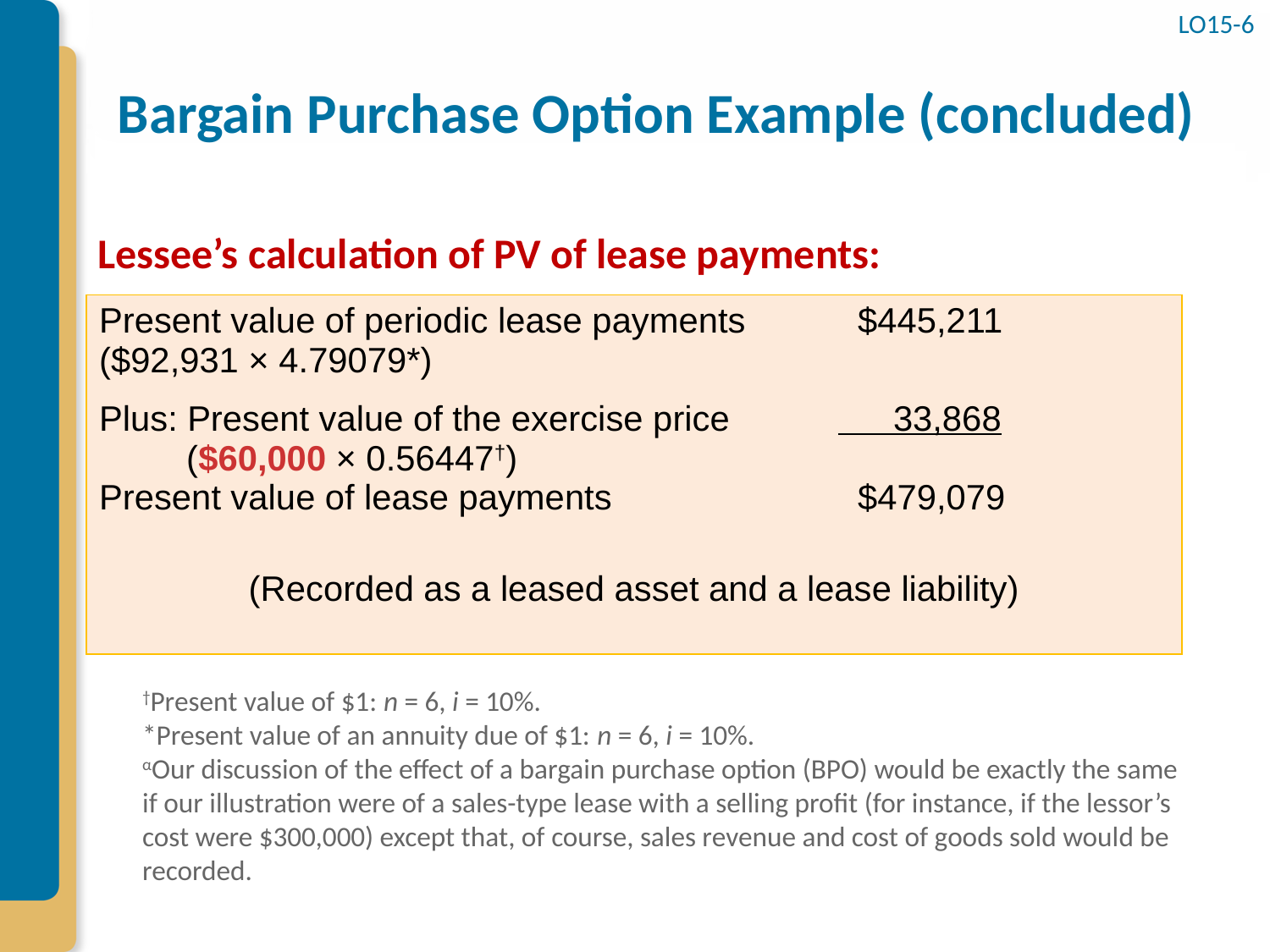

LO15-6
# Bargain Purchase Option Example (concluded)
Lessee’s calculation of PV of lease payments:
| Present value of periodic lease payments ($92,931 × 4.79079\*) | $445,211 |
| --- | --- |
| Plus: Present value of the exercise price ($60,000 × 0.56447†) Present value of lease payments | 33,868 $479,079 |
| (Recorded as a leased asset and a lease liability) |  |
†Present value of $1: n = 6, i = 10%.
*Present value of an annuity due of $1: n = 6, i = 10%.
αOur discussion of the effect of a bargain purchase option (BPO) would be exactly the same if our illustration were of a sales-type lease with a selling profit (for instance, if the lessor’s cost were $300,000) except that, of course, sales revenue and cost of goods sold would be recorded.